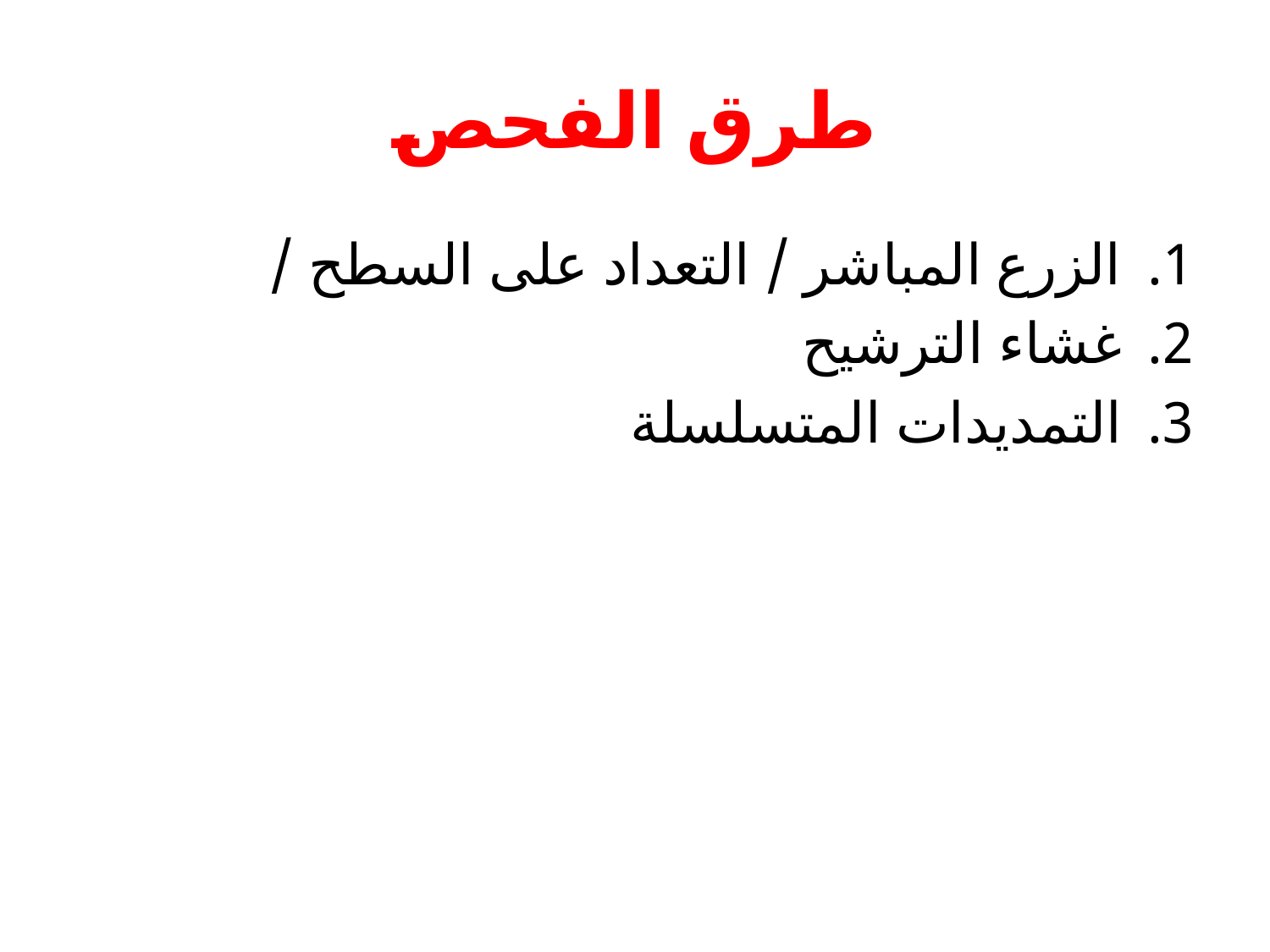

# طرق الفحص
الزرع المباشر / التعداد على السطح /
غشاء الترشيح
التمديدات المتسلسلة